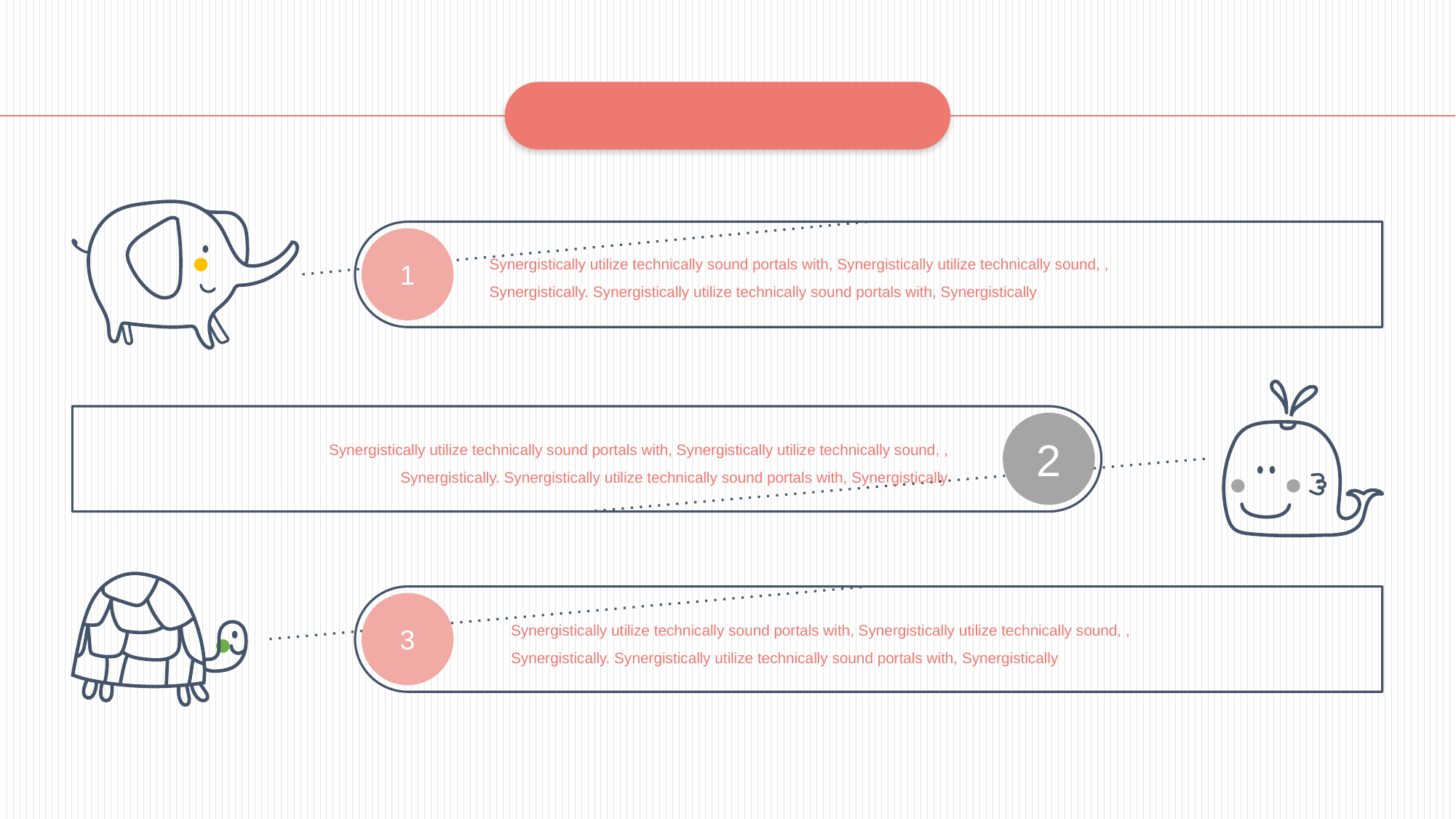

1
Synergistically utilize technically sound portals with, Synergistically utilize technically sound, , Synergistically. Synergistically utilize technically sound portals with, Synergistically

2
Synergistically utilize technically sound portals with, Synergistically utilize technically sound, , Synergistically. Synergistically utilize technically sound portals with, Synergistically

3
Synergistically utilize technically sound portals with, Synergistically utilize technically sound, , Synergistically. Synergistically utilize technically sound portals with, Synergistically